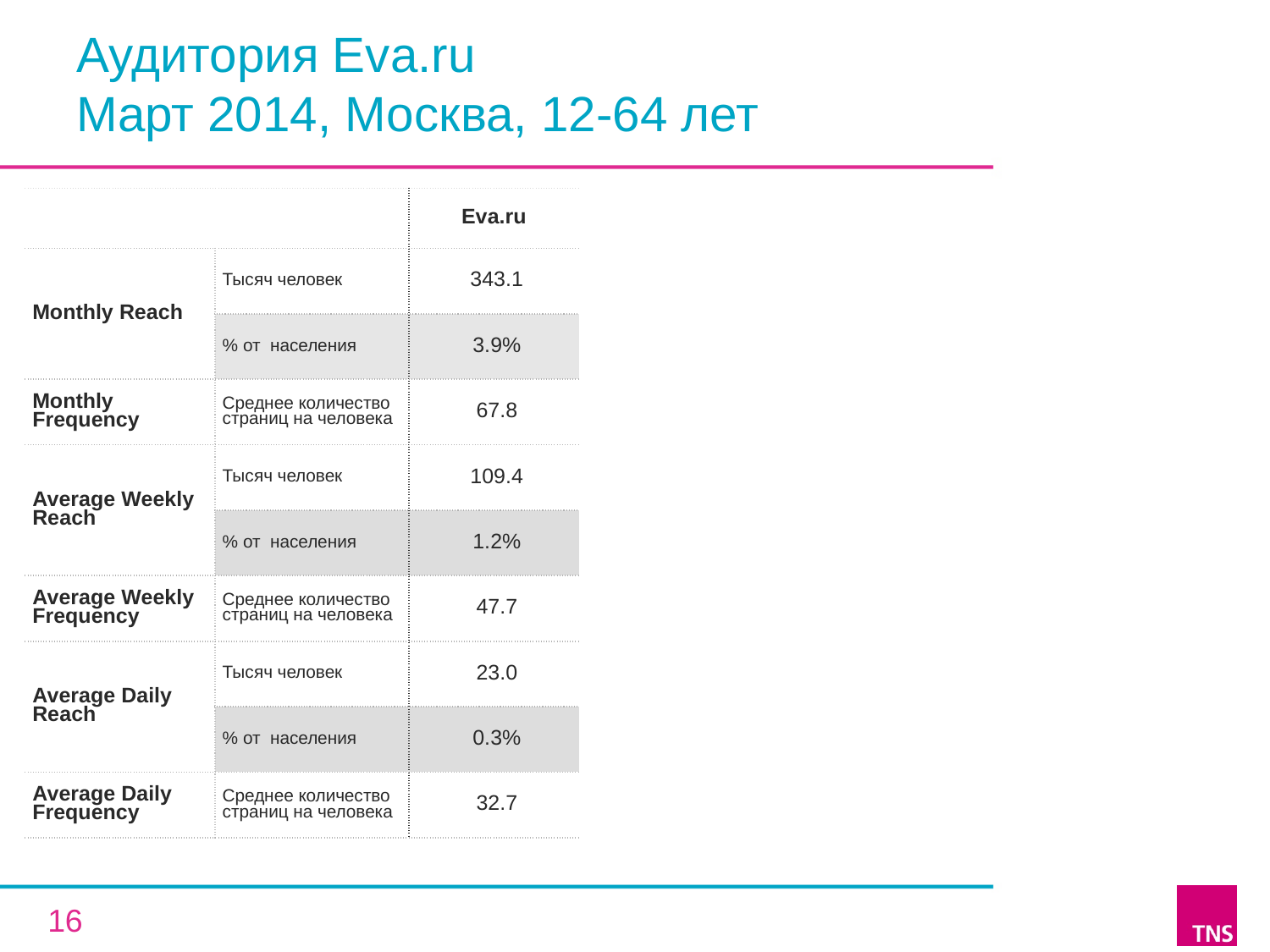

# Аудитория Eva.ru Март 2014, Москва, 12-64 лет
|  |  | Eva.ru |
| --- | --- | --- |
| Monthly Reach | Тысяч человек | 343.1 |
|  | % от населения | 3.9% |
| Monthly Frequency | Среднее количество страниц на человека | 67.8 |
| Average Weekly Reach | Тысяч человек | 109.4 |
|  | % от населения | 1.2% |
| Average Weekly Frequency | Среднее количество страниц на человека | 47.7 |
| Average Daily Reach | Тысяч человек | 23.0 |
|  | % от населения | 0.3% |
| Average Daily Frequency | Среднее количество страниц на человека | 32.7 |

16